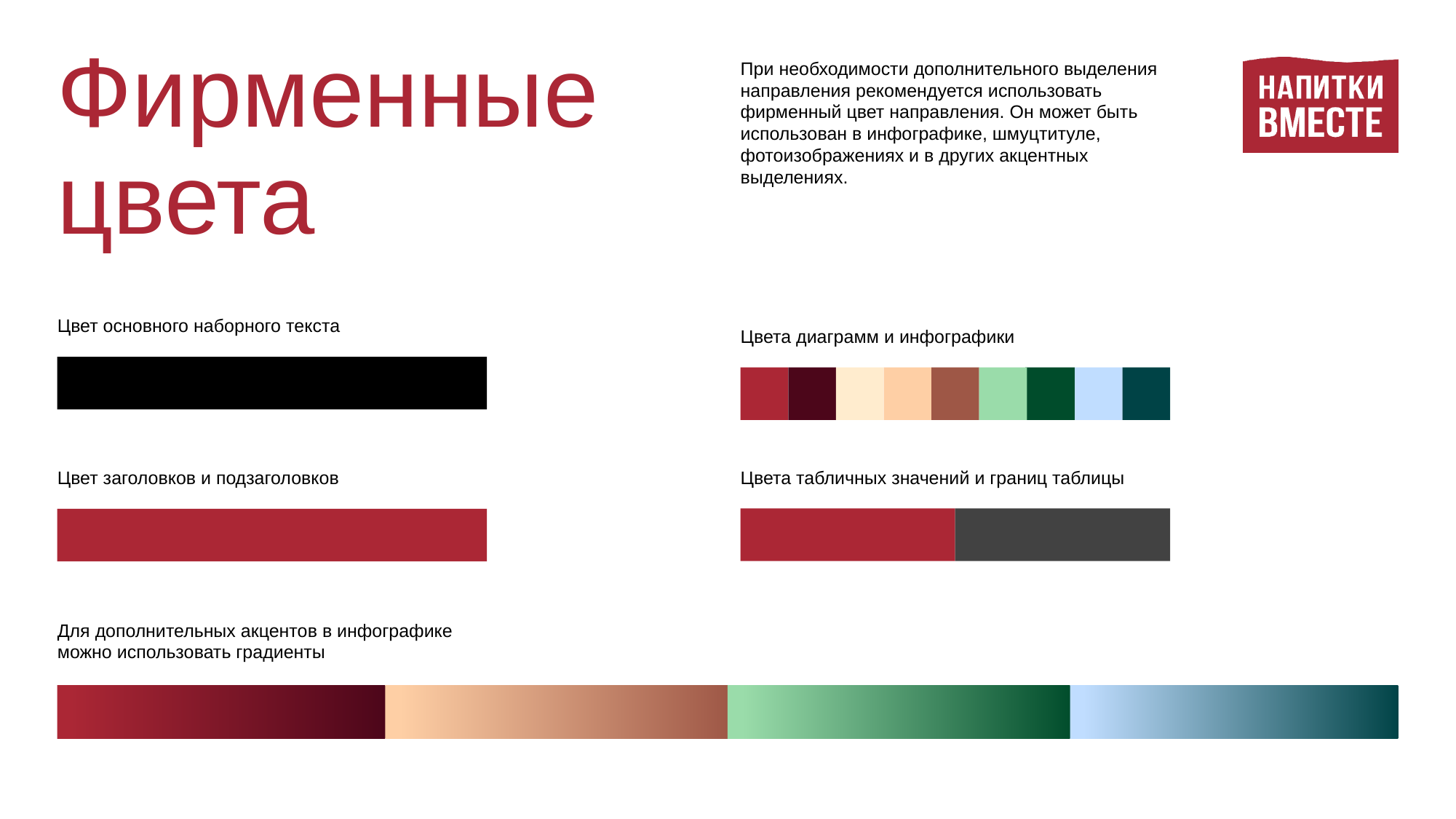

Фирменные
цвета
При необходимости дополнительного выделения направления рекомендуется использовать фирменный цвет направления. Он может быть использован в инфографике, шмуцтитуле, фотоизображениях и в других акцентных выделениях.
Цвет основного наборного текста
Цвета диаграмм и инфографики

Цвет заголовков и подзаголовков
Цвета табличных значений и границ таблицы

Для дополнительных акцентов в инфографике можно использовать градиенты